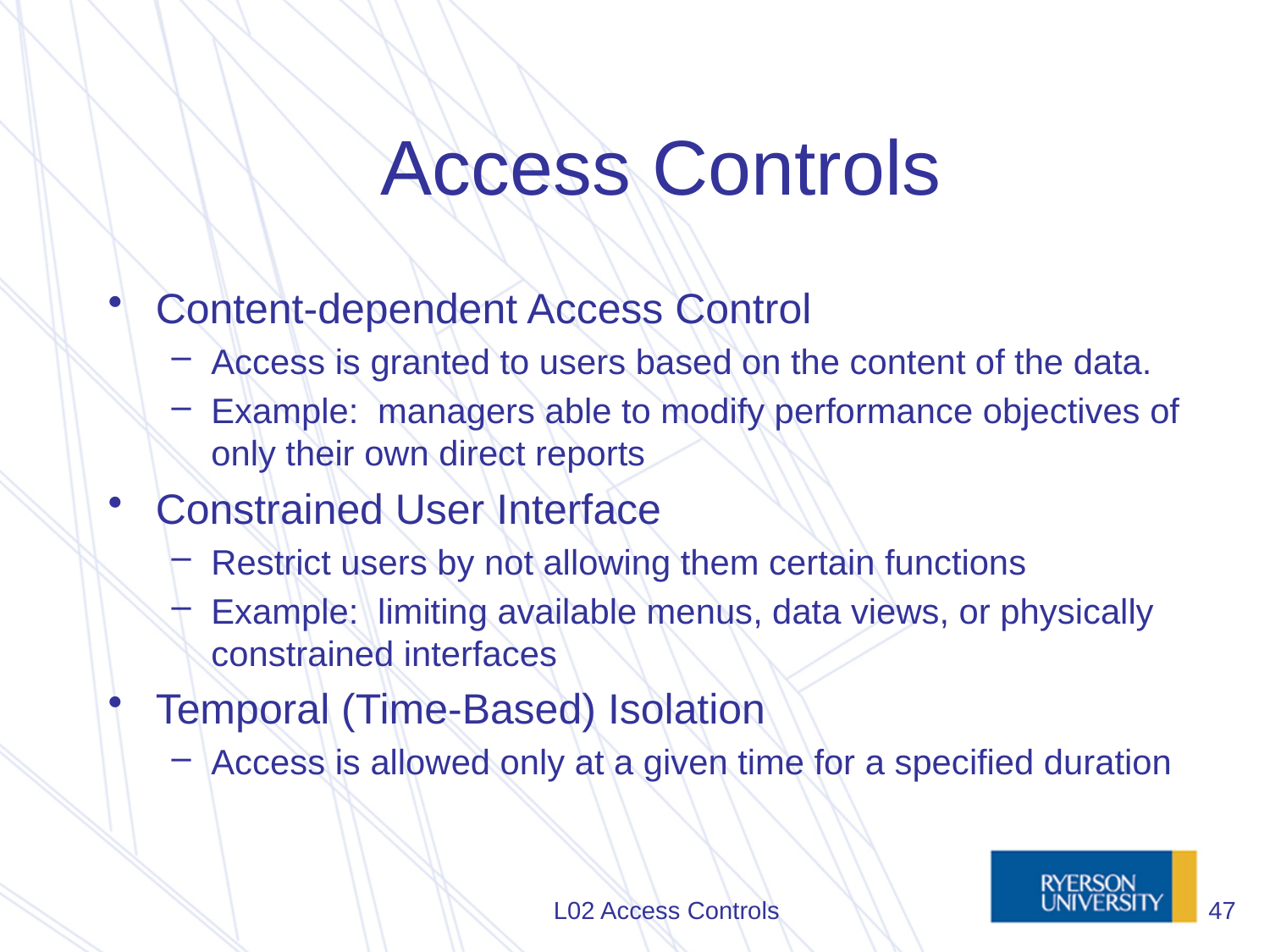

# Access Controls
Content-dependent Access Control
Access is granted to users based on the content of the data.
Example:  managers able to modify performance objectives of only their own direct reports
Constrained User Interface
Restrict users by not allowing them certain functions
Example:  limiting available menus, data views, or physically constrained interfaces
Temporal (Time-Based) Isolation
Access is allowed only at a given time for a specified duration

L02 Access Controls
47